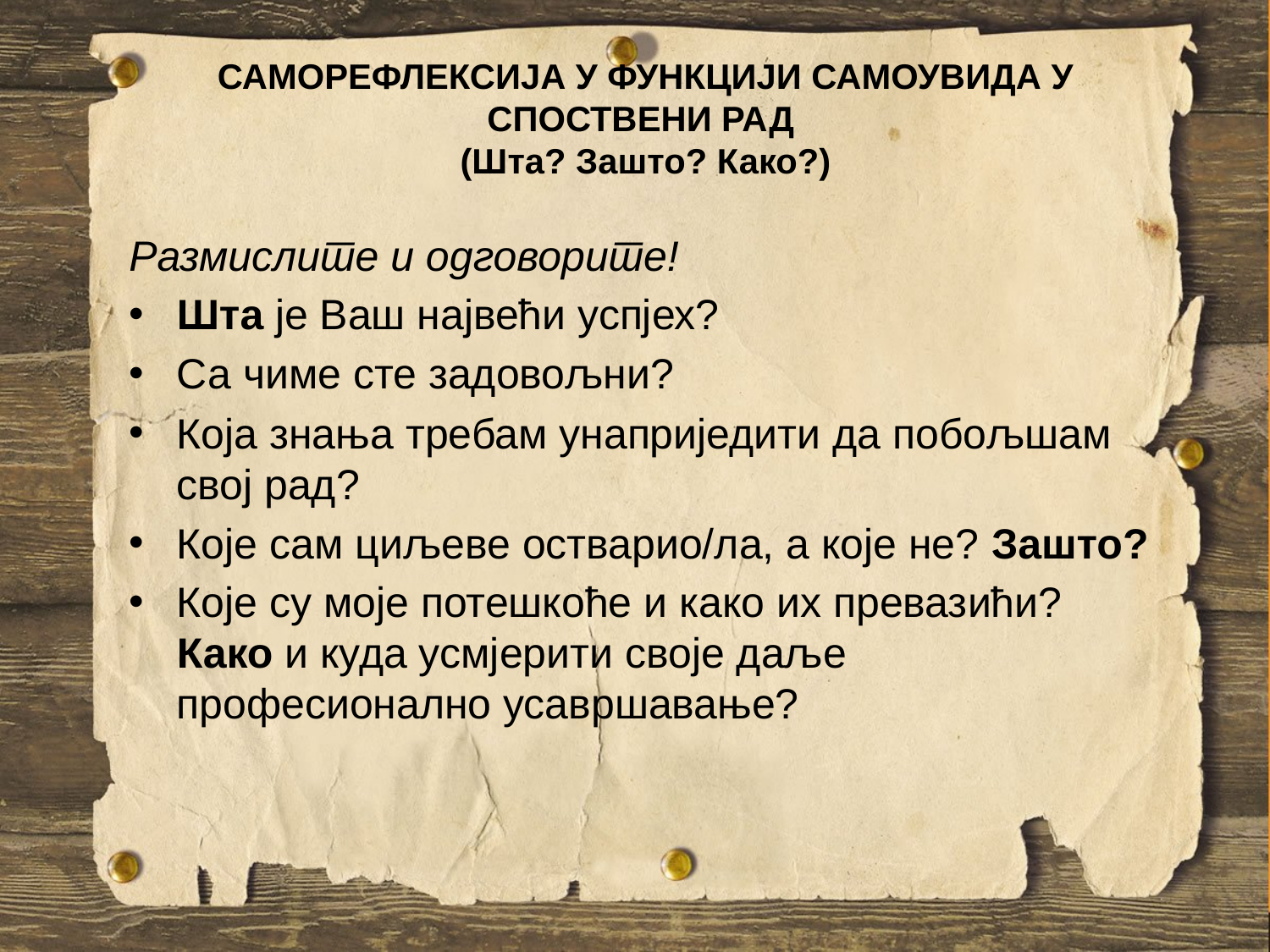

# САМОРЕФЛЕКСИЈА У ФУНКЦИЈИ САМОУВИДА У СПОСТВЕНИ РАД (Шта? Зашто? Како?)
Размислите и одговорите!
Шта је Ваш највећи успјех?
Са чиме сте задовољни?
Која знања требам унаприједити да побољшам свој рад?
Које сам циљеве остварио/ла, а које не? Зашто?
Које су моје потешкоће и како их превазићи? Како и куда усмјерити своје даље професионално усавршавање?